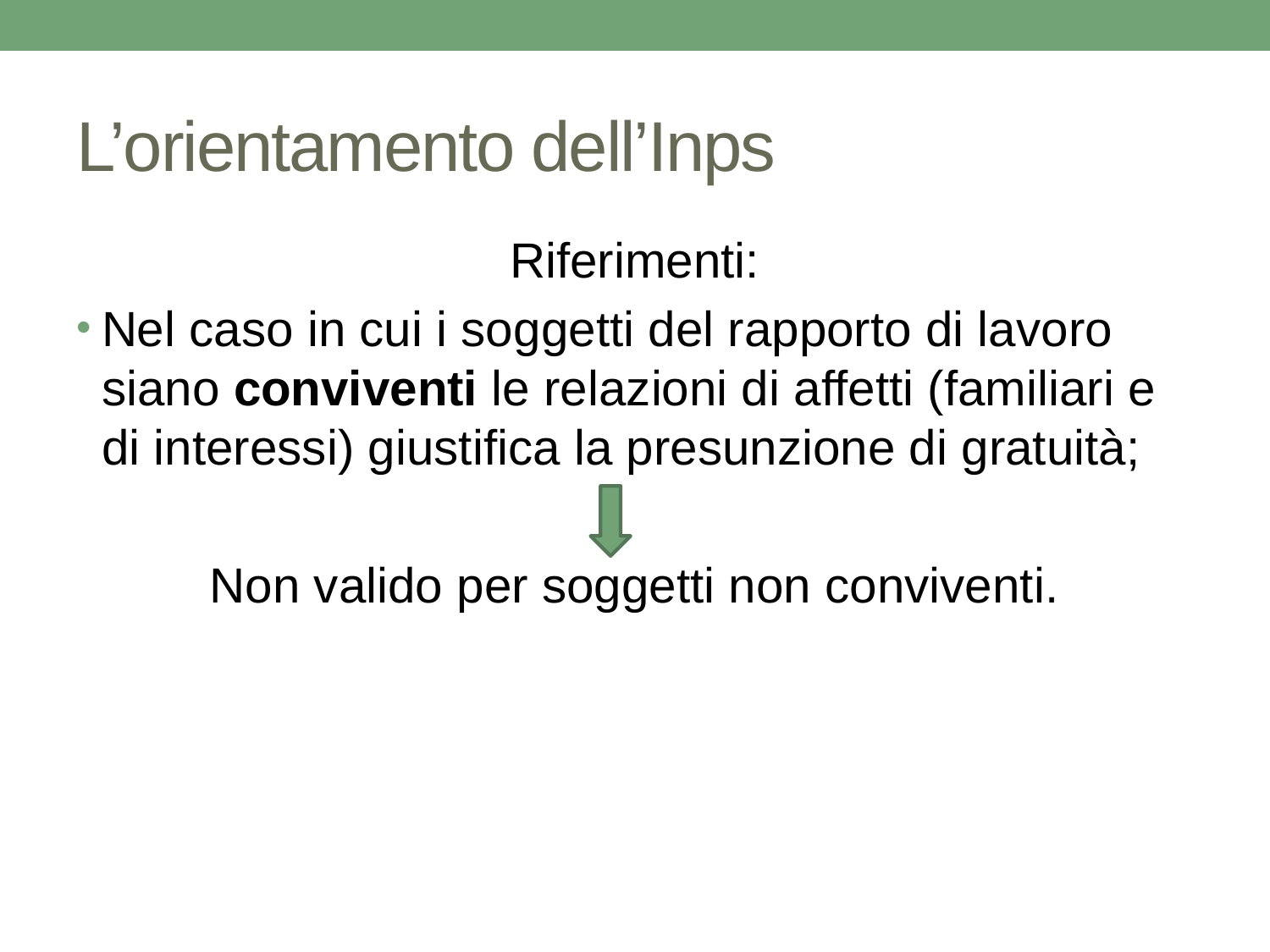

# L’orientamento dell’Inps
Riferimenti:
Nel caso in cui i soggetti del rapporto di lavoro siano conviventi le relazioni di affetti (familiari e di interessi) giustifica la presunzione di gratuità;

Non valido per soggetti non conviventi.